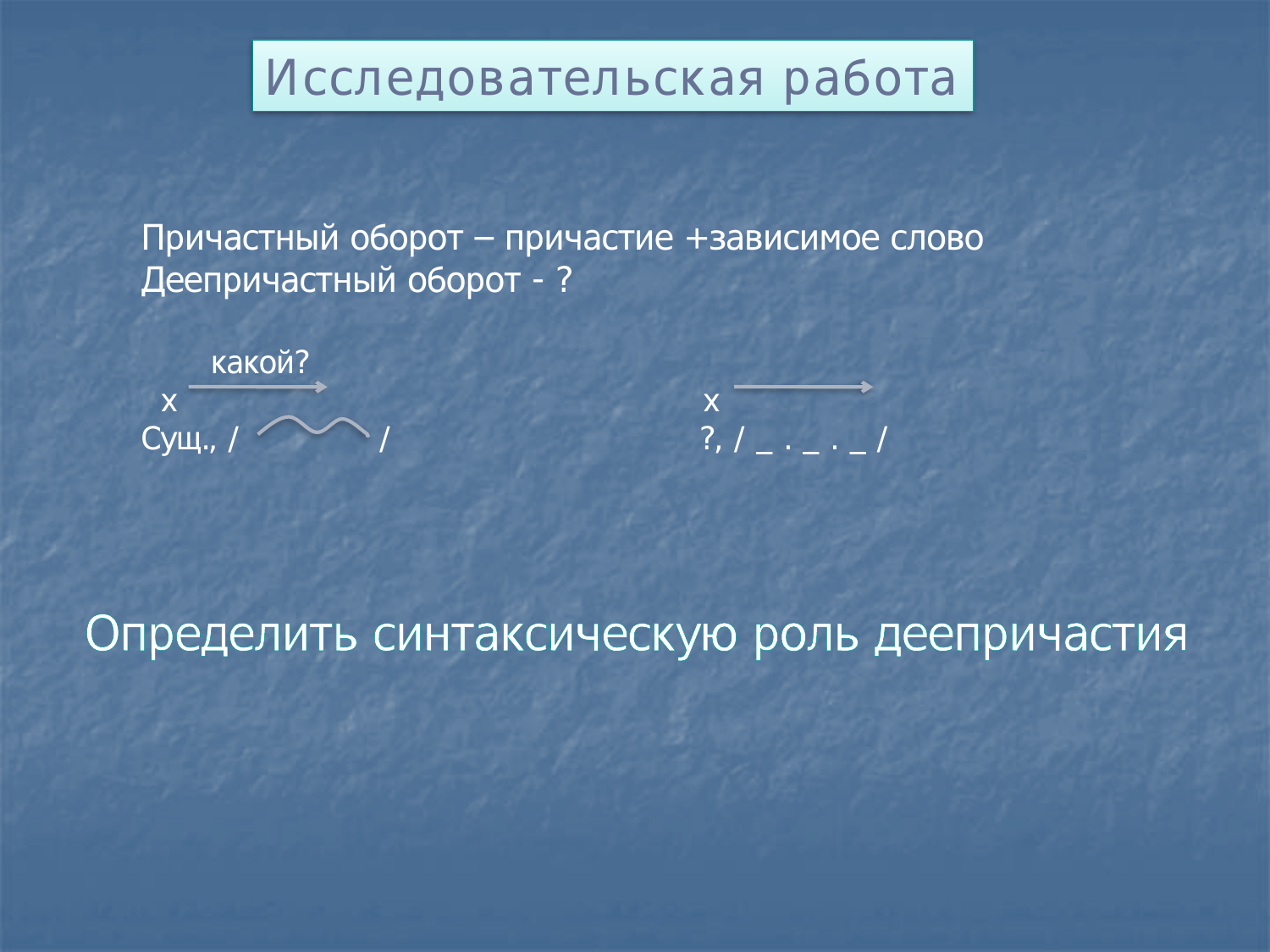

Исследовательская работа
Причастный оборот – причастие +зависимое слово
Деепричастный оборот - ?

       какой?
  х                                                     х
Сущ., /              /                               ?, / _ . _ . _ /

Определить синтаксическую роль деепричастия